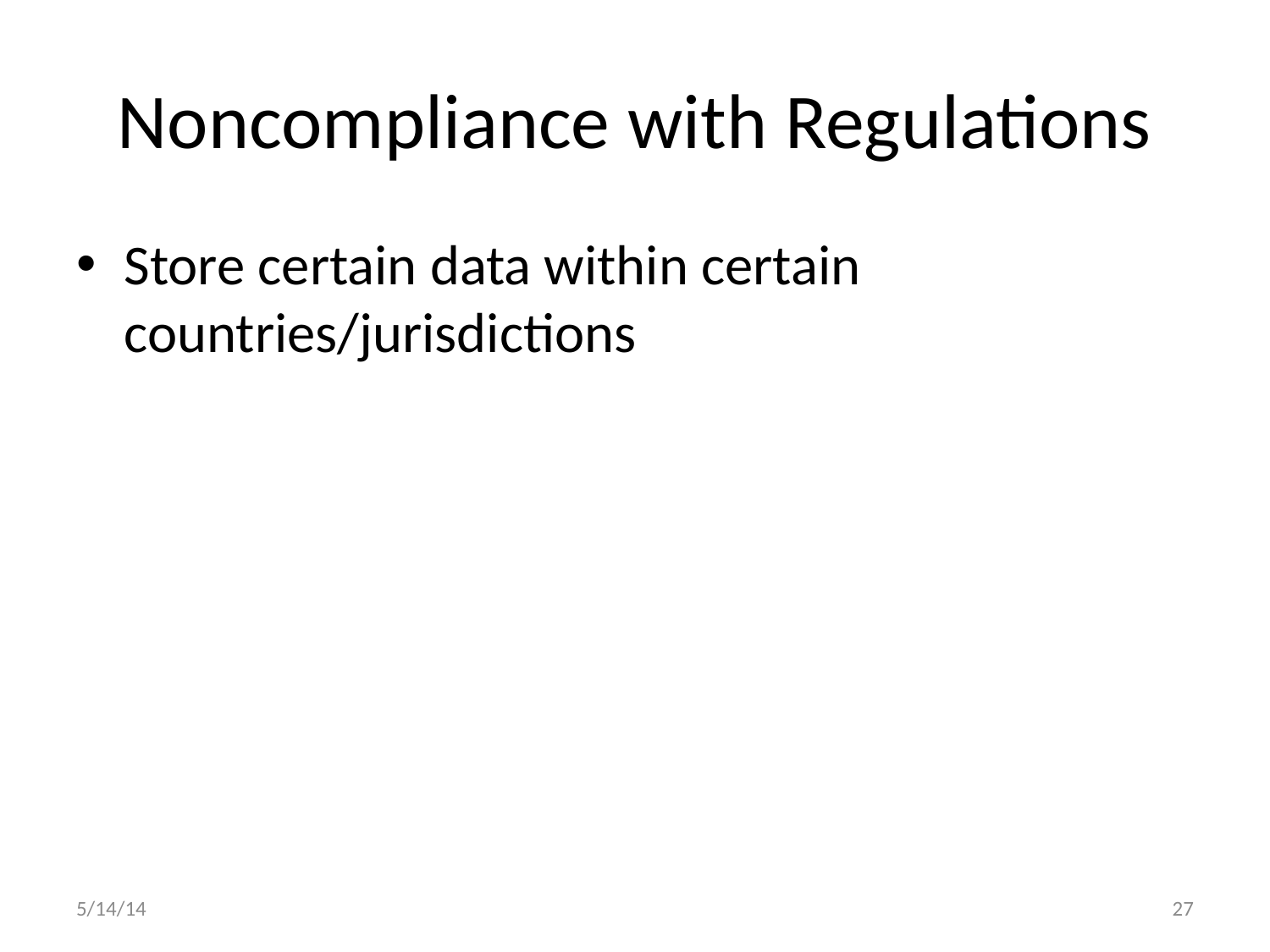

# Noncompliance with Regulations
Store certain data within certain countries/jurisdictions
5/14/14
27